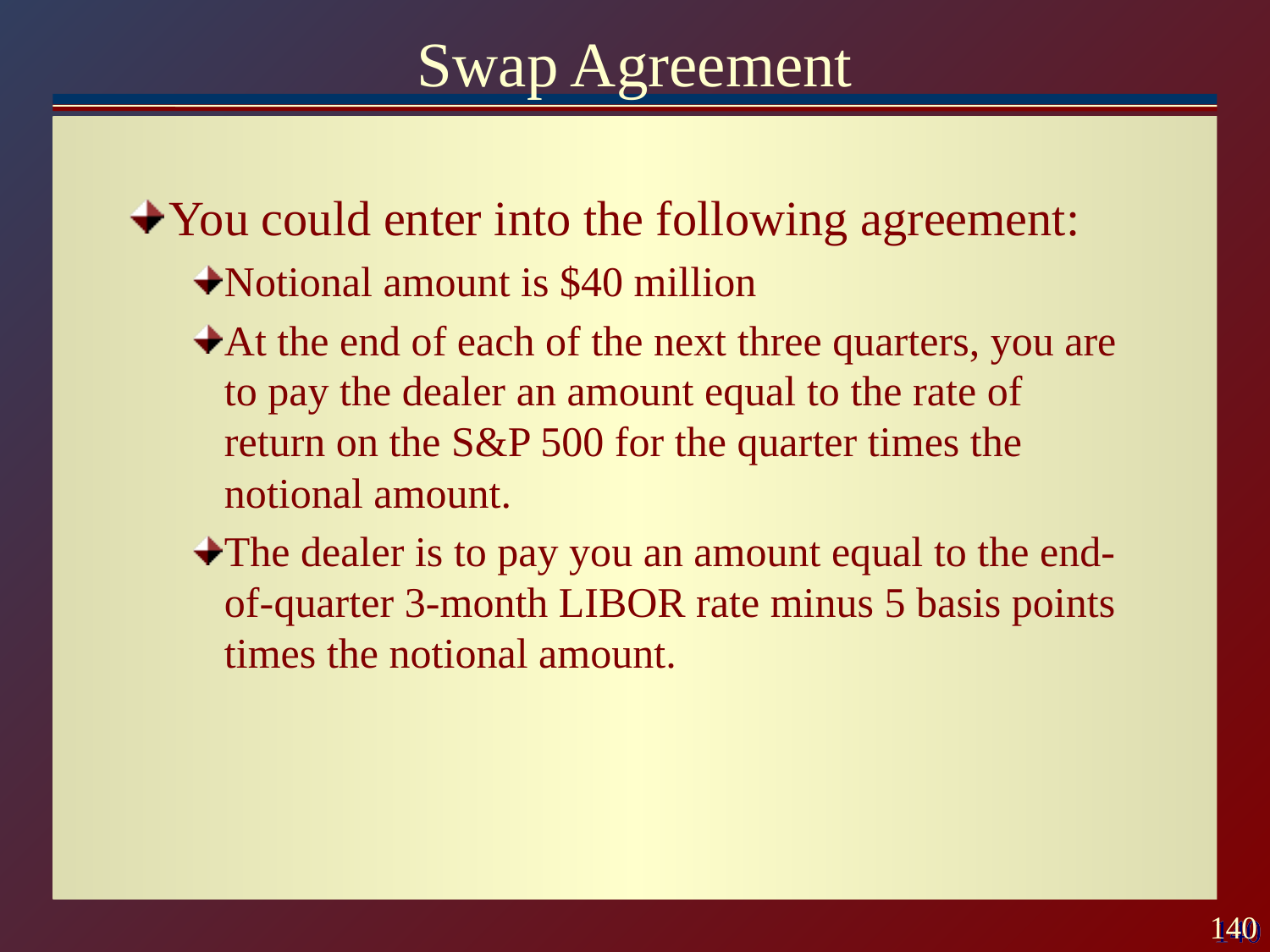

# Swap Agreement
You could enter into the following agreement:
Notional amount is $40 million
At the end of each of the next three quarters, you are to pay the dealer an amount equal to the rate of return on the S&P 500 for the quarter times the notional amount.
The dealer is to pay you an amount equal to the end-of-quarter 3-month LIBOR rate minus 5 basis points times the notional amount.